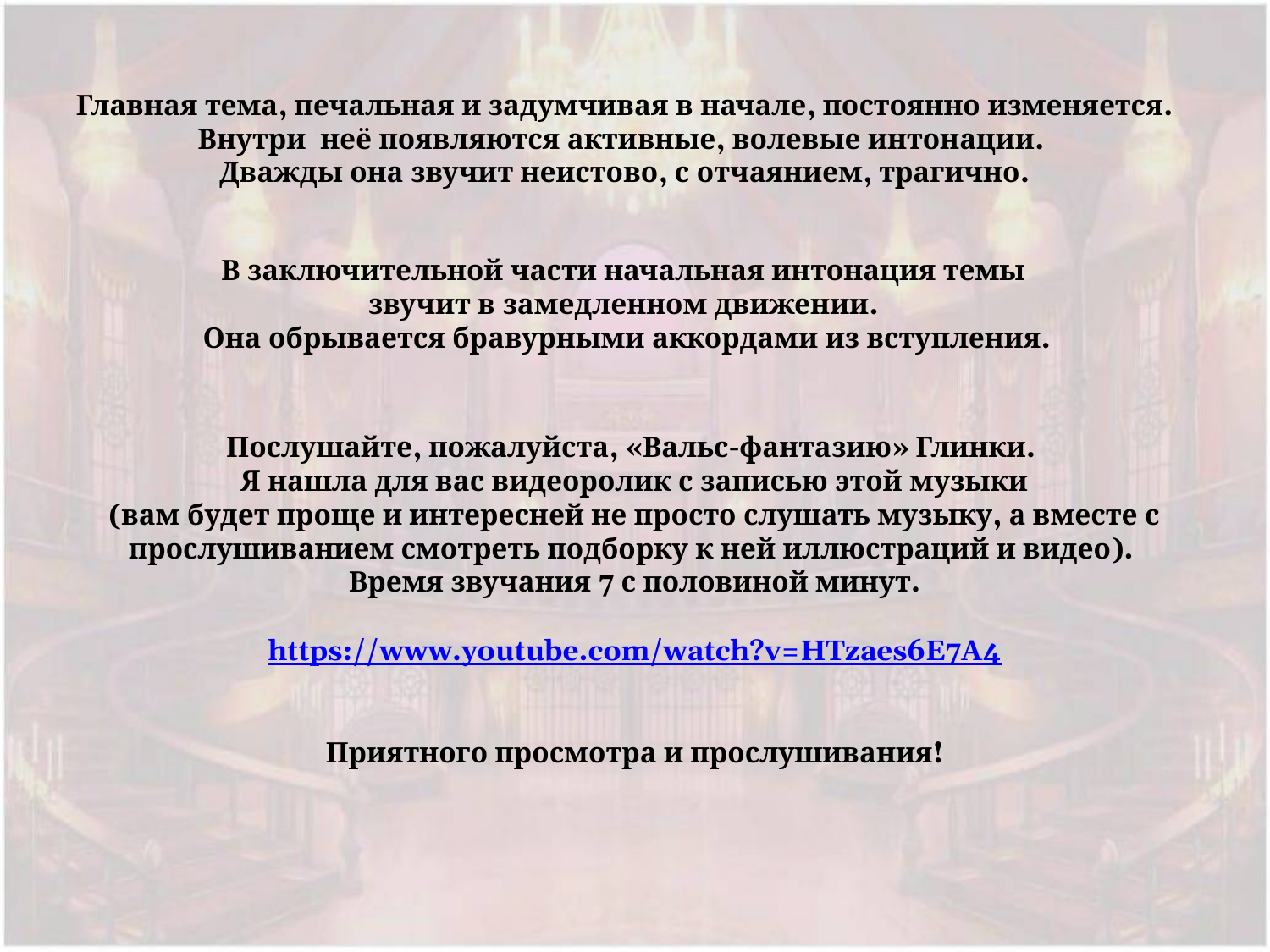

Главная тема, печальная и задумчивая в начале, постоянно изменяется. Внутри  неё появляются активные, волевые интонации.
Дважды она звучит неистово, с отчаянием, трагично.
В заключительной части начальная интонация темы
звучит в замедленном движении.
Она обрывается бравурными аккордами из вступления.
Послушайте, пожалуйста, «Вальс-фантазию» Глинки.
Я нашла для вас видеоролик с записью этой музыки
(вам будет проще и интересней не просто слушать музыку, а вместе с прослушиванием смотреть подборку к ней иллюстраций и видео).
Время звучания 7 с половиной минут.

https://www.youtube.com/watch?v=HTzaes6E7A4

Приятного просмотра и прослушивания!